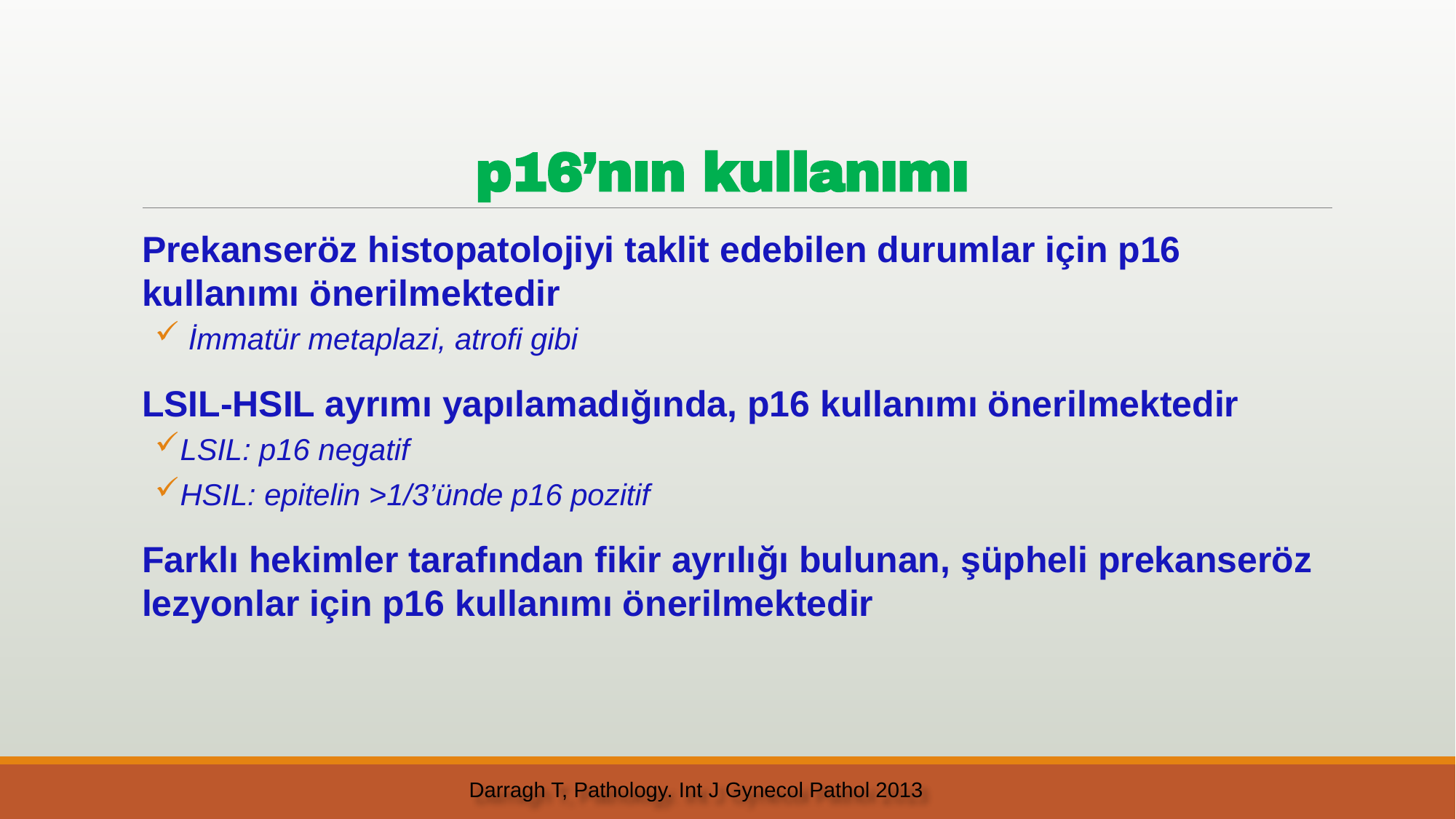

# p16’nın kullanımı
Prekanseröz histopatolojiyi taklit edebilen durumlar için p16 kullanımı önerilmektedir
 İmmatür metaplazi, atrofi gibi
LSIL-HSIL ayrımı yapılamadığında, p16 kullanımı önerilmektedir
LSIL: p16 negatif
HSIL: epitelin >1/3’ünde p16 pozitif
Farklı hekimler tarafından fikir ayrılığı bulunan, şüpheli prekanseröz lezyonlar için p16 kullanımı önerilmektedir

Darragh T, Pathology. Int J Gynecol Pathol 2013